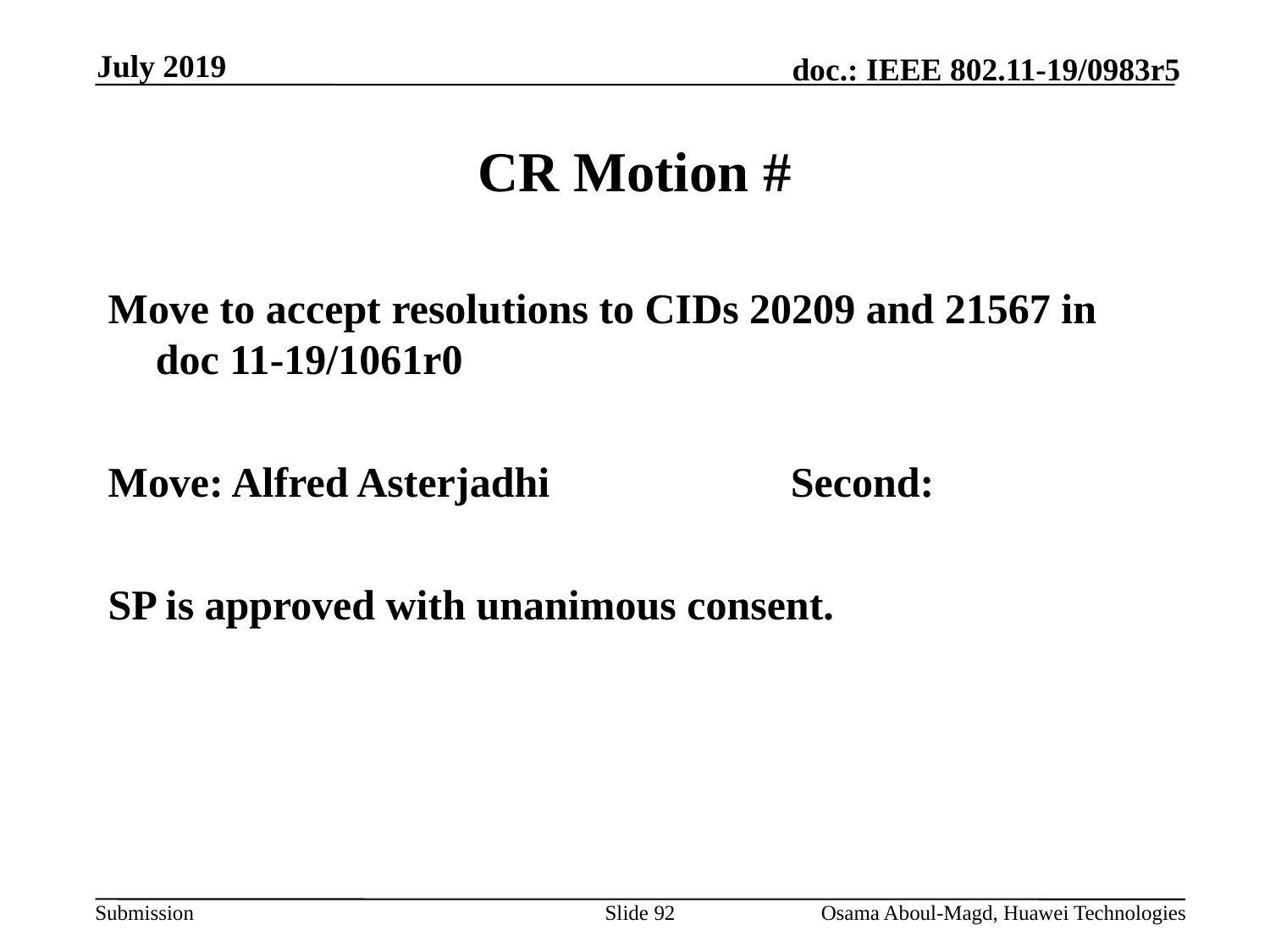

July 2019
# CR Motion #
Move to accept resolutions to CIDs 20209 and 21567 in doc 11-19/1061r0

Move: Alfred Asterjadhi		Second:

SP is approved with unanimous consent.

Slide 92
Osama Aboul-Magd, Huawei Technologies